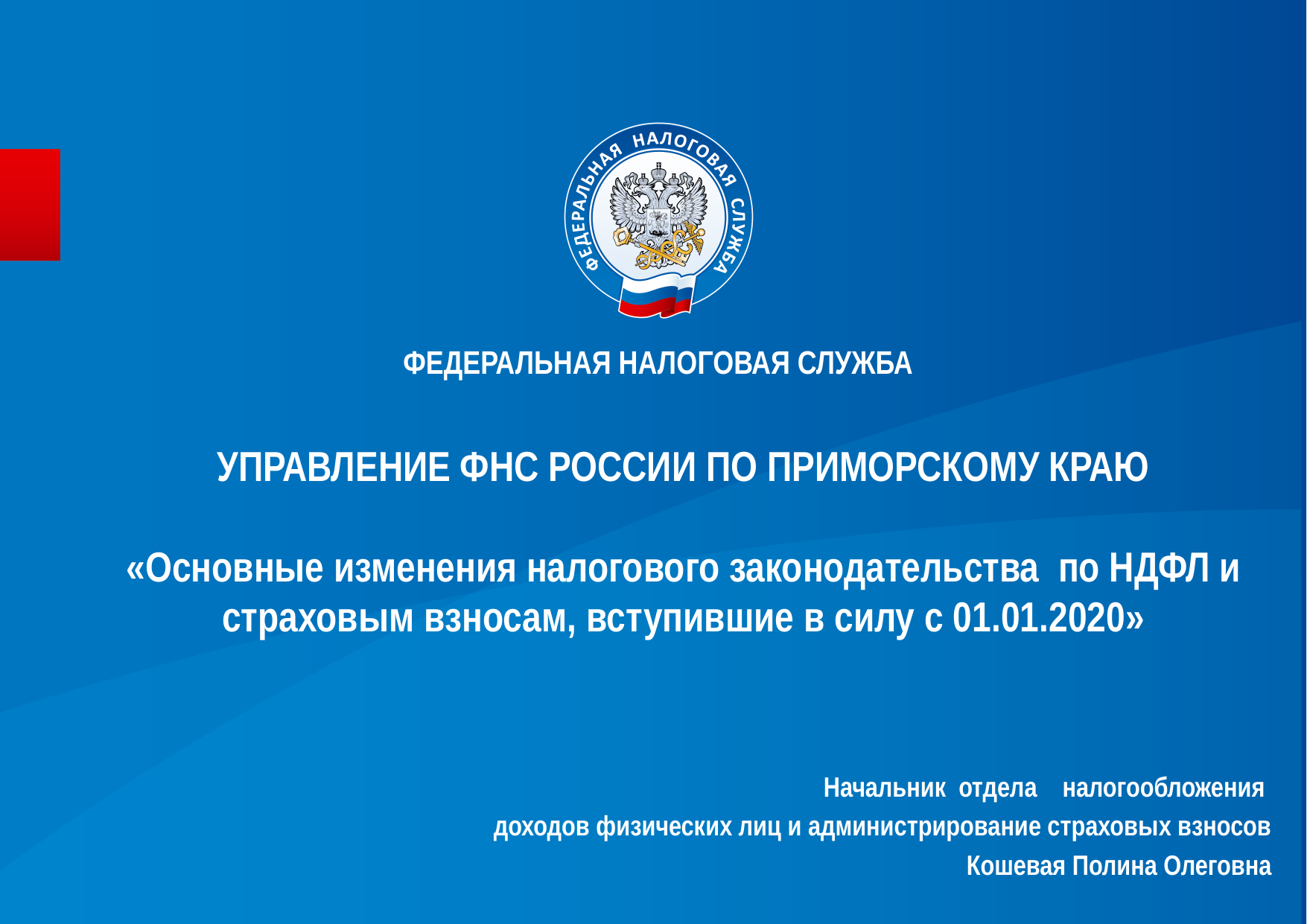

ФЕДЕРАЛЬНАЯ НАЛОГОВАЯ СЛУЖБА
# УПРАВЛЕНИЕ ФНС РОССИИ ПО ПРИМОРСКОМУ КРАЮ «Основные изменения налогового законодательства  по НДФЛ и страховым взносам, вступившие в силу с 01.01.2020»
Начальник  отдела    налогообложения
доходов физических лиц и администрирование страховых взносов
Кошевая Полина Олеговна